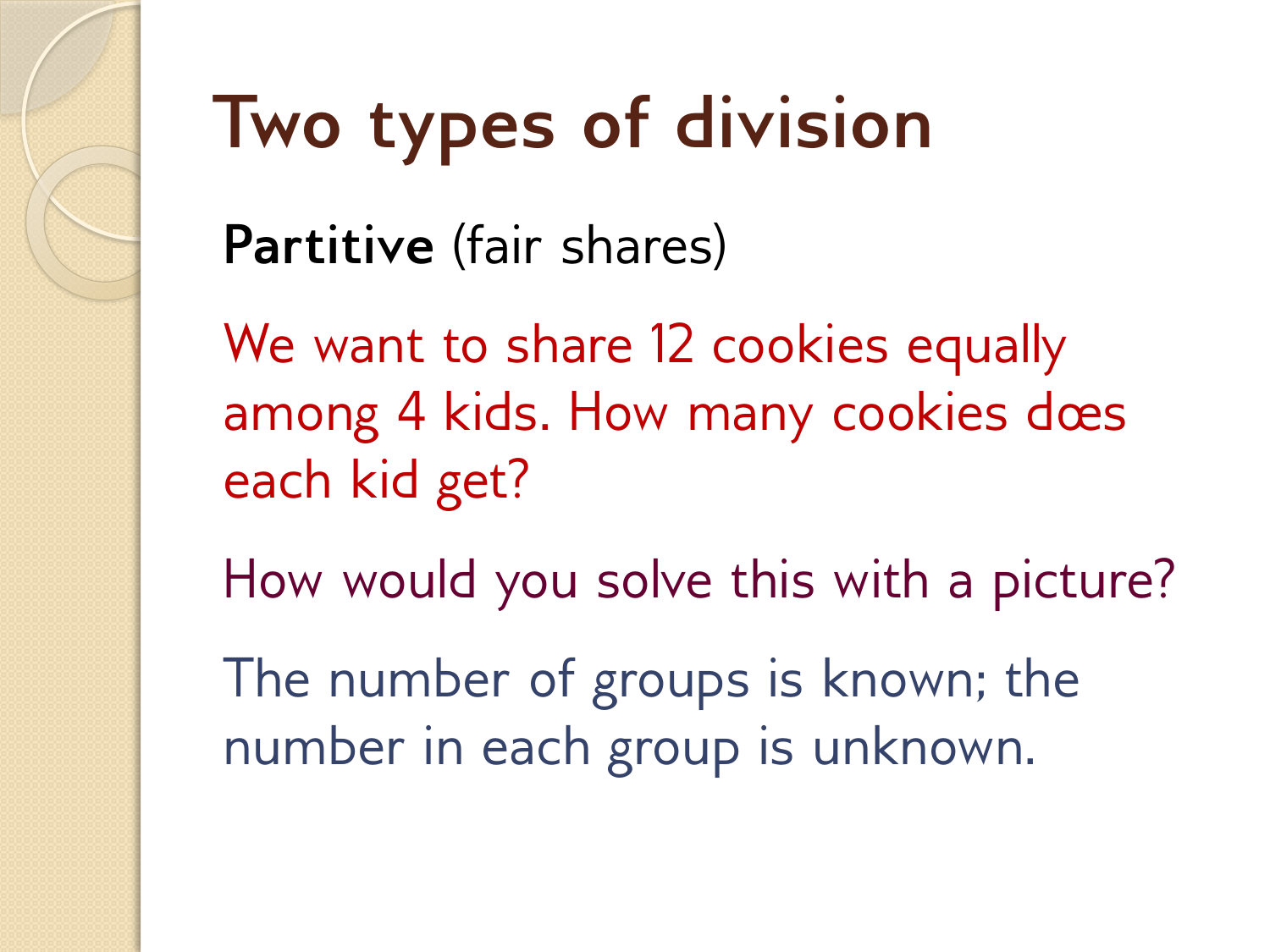

# Two types of division
Partitive (fair shares)
We want to share 12 cookies equally among 4 kids. How many cookies does each kid get?
How would you solve this with a picture?
The number of groups is known; the number in each group is unknown.